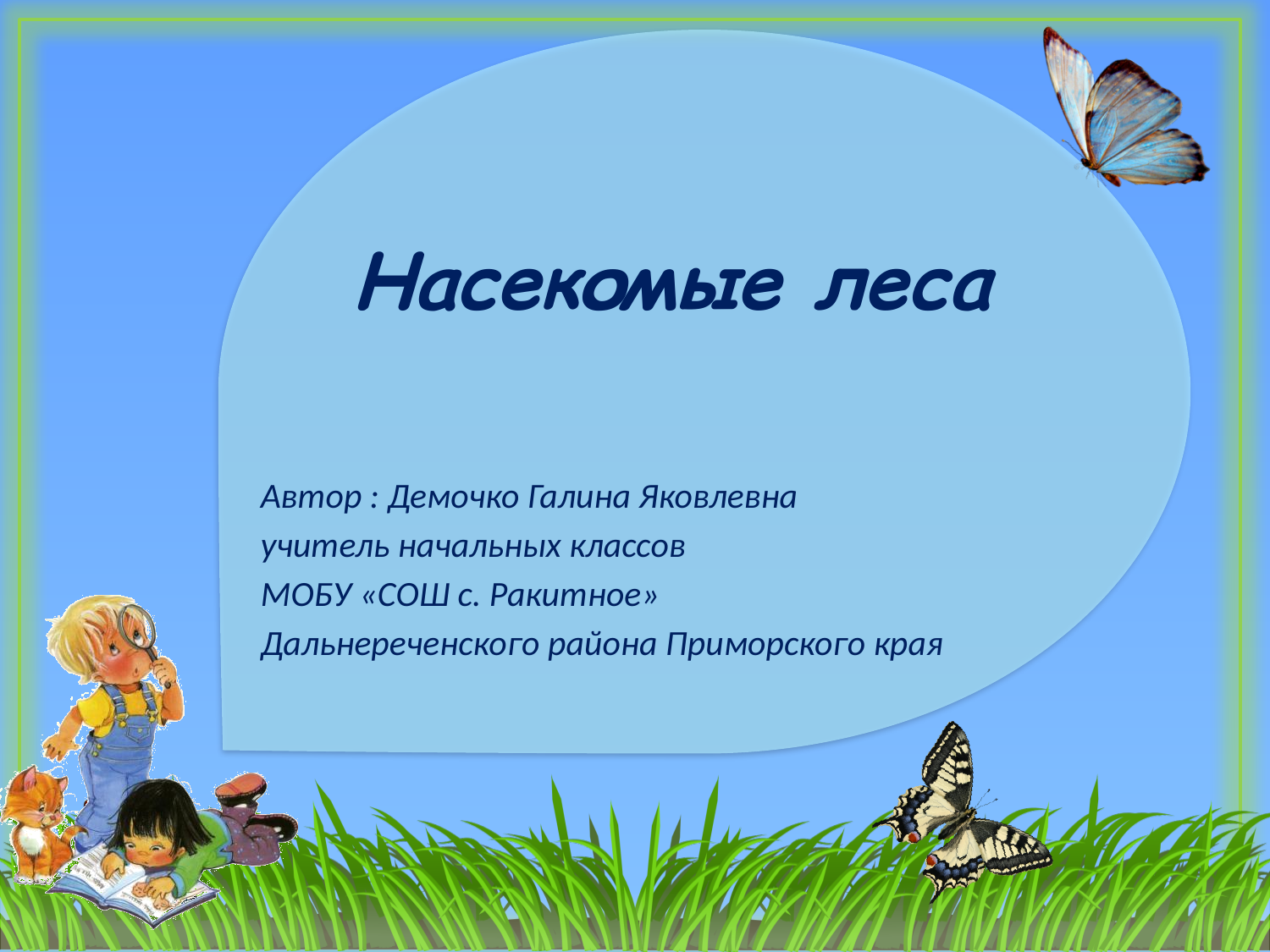

# Насекомые леса
Автор : Демочко Галина Яковлевна
учитель начальных классов
МОБУ «СОШ с. Ракитное»
Дальнереченского района Приморского края